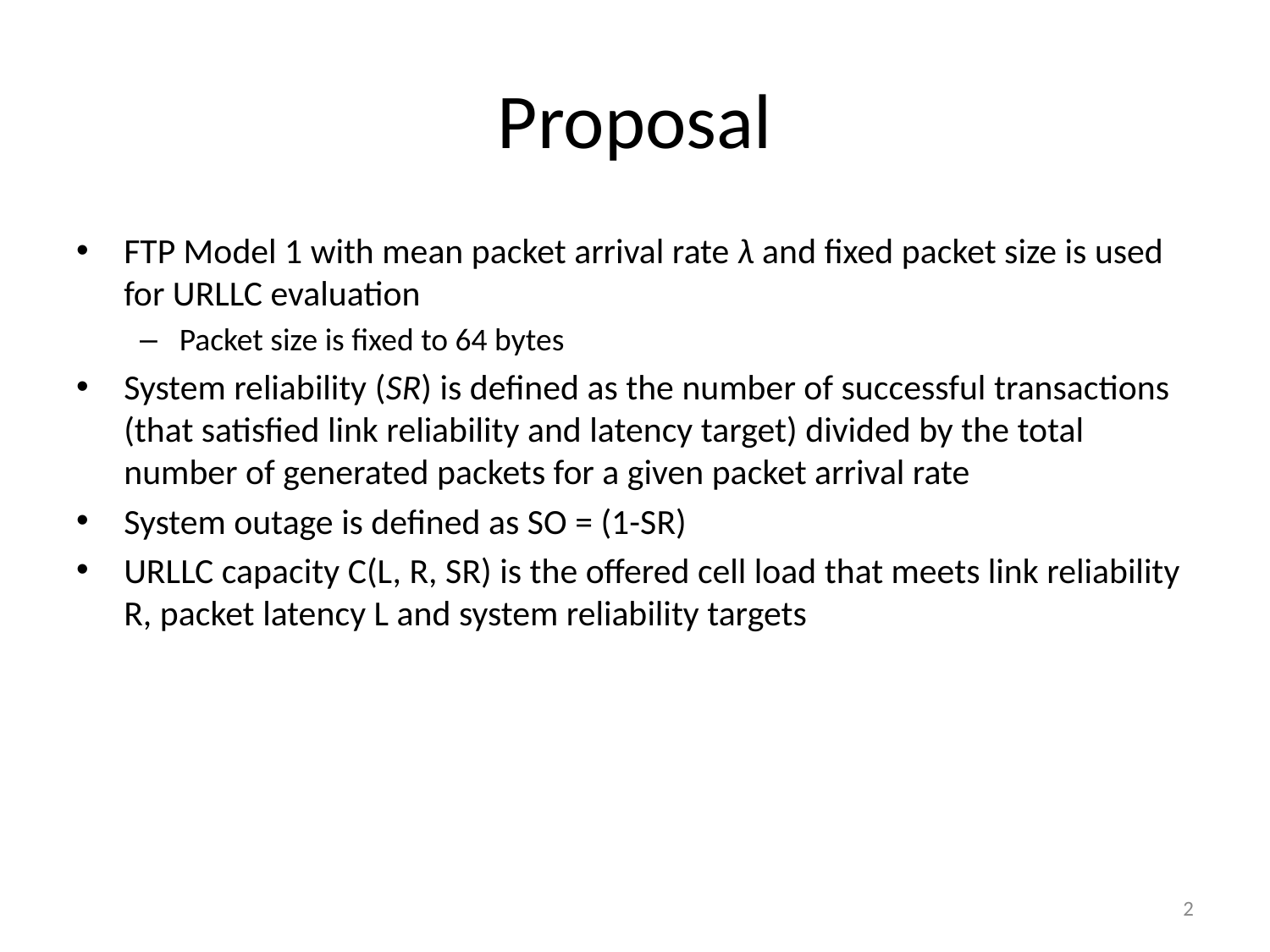

# Proposal
FTP Model 1 with mean packet arrival rate λ and fixed packet size is used for URLLC evaluation
Packet size is fixed to 64 bytes
System reliability (SR) is defined as the number of successful transactions (that satisfied link reliability and latency target) divided by the total number of generated packets for a given packet arrival rate
System outage is defined as SO = (1-SR)
URLLC capacity C(L, R, SR) is the offered cell load that meets link reliability R, packet latency L and system reliability targets
2